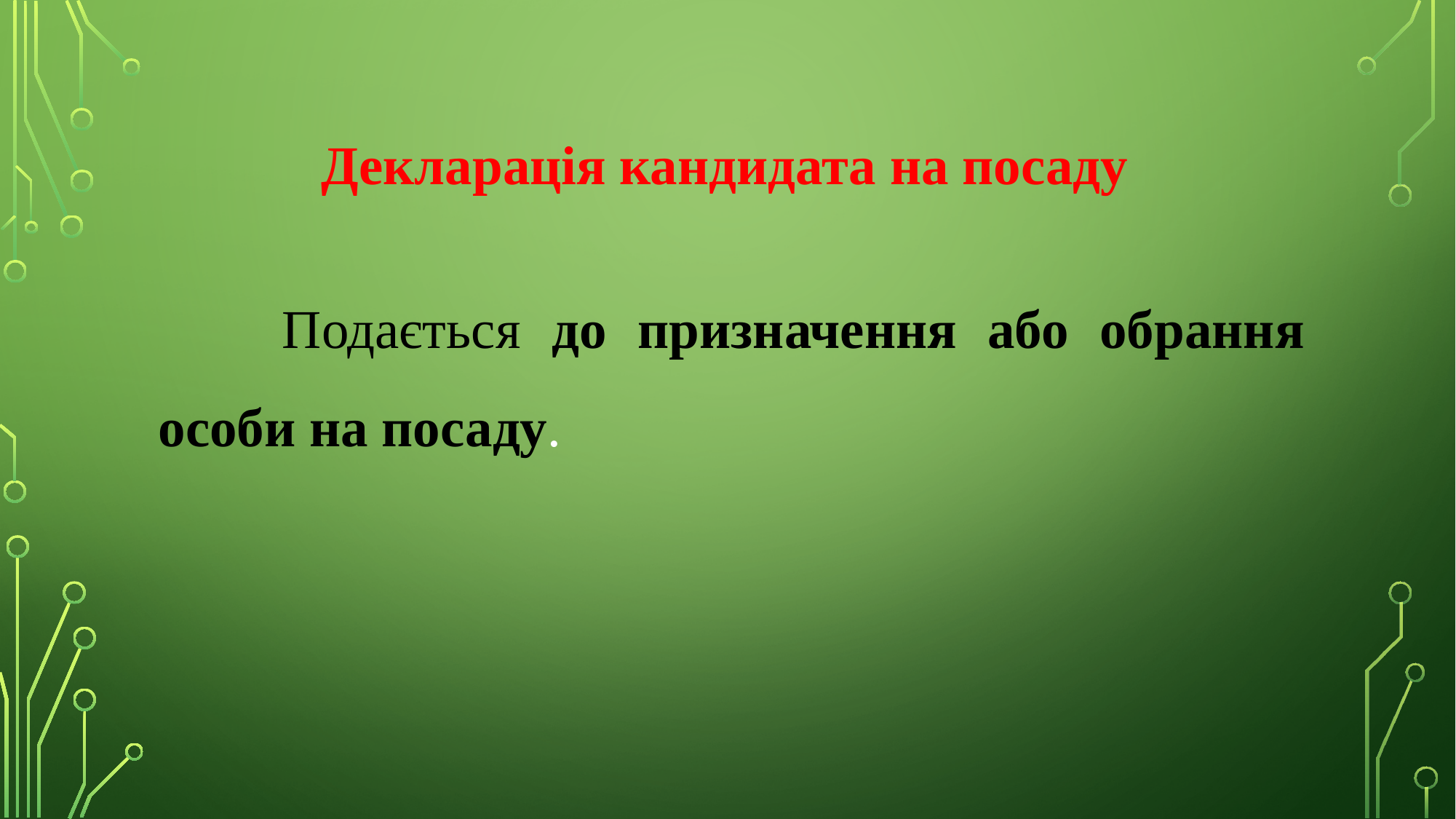

Декларація кандидата на посаду

    Подається до призначення або обрання особи на посаду.